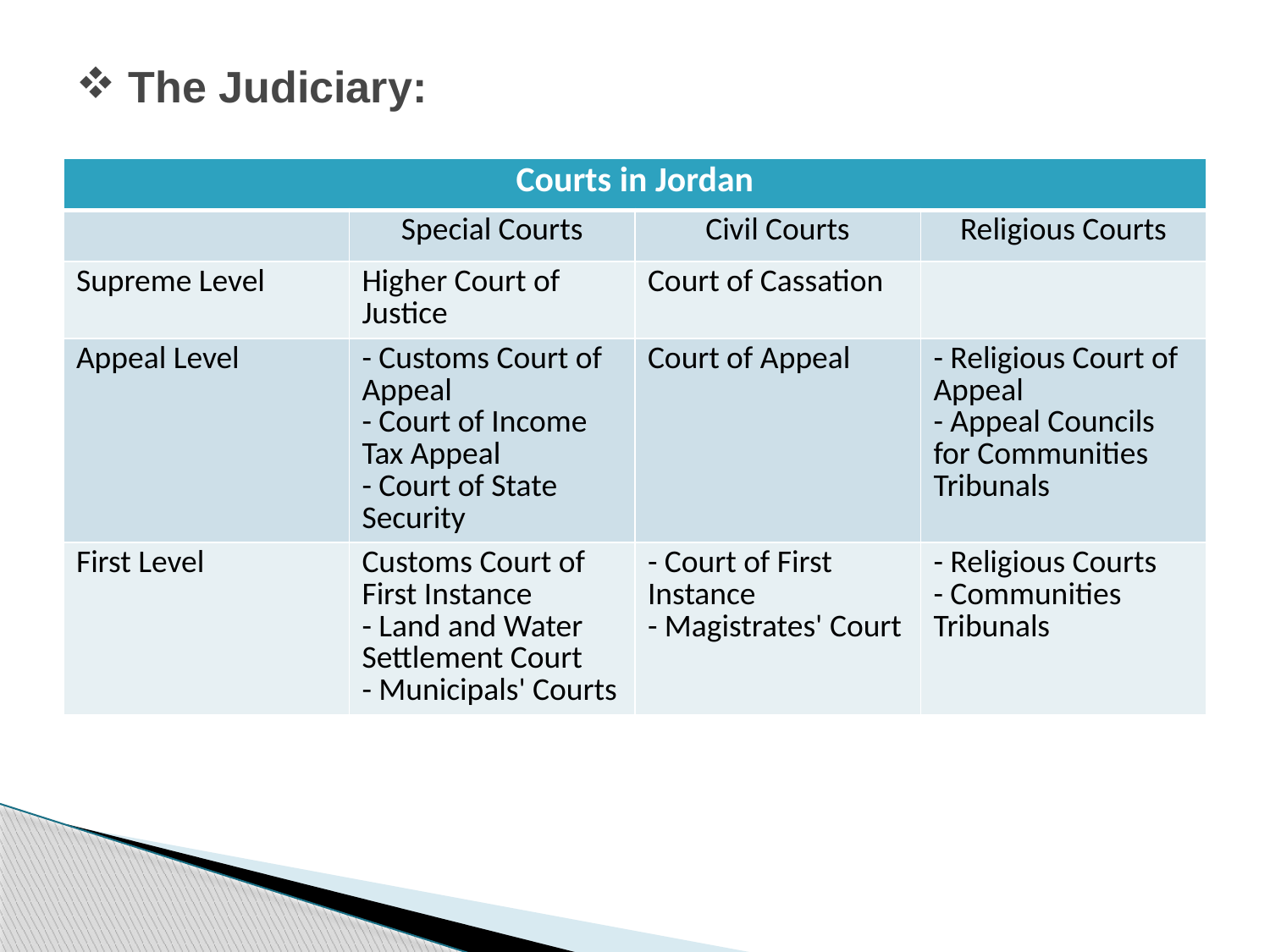

# The Judiciary:
| Courts in Jordan |  |  |  |
| --- | --- | --- | --- |
|  | Special Courts | Civil Courts | Religious Courts |
| Supreme Level | Higher Court of Justice | Court of Cassation |  |
| Appeal Level | - Customs Court of Appeal - Court of Income Tax Appeal - Court of State Security | Court of Appeal | - Religious Court of Appeal - Appeal Councils for Communities Tribunals |
| First Level | Customs Court of First Instance - Land and Water Settlement Court - Municipals' Courts | - Court of First Instance - Magistrates' Court | - Religious Courts - Communities Tribunals |